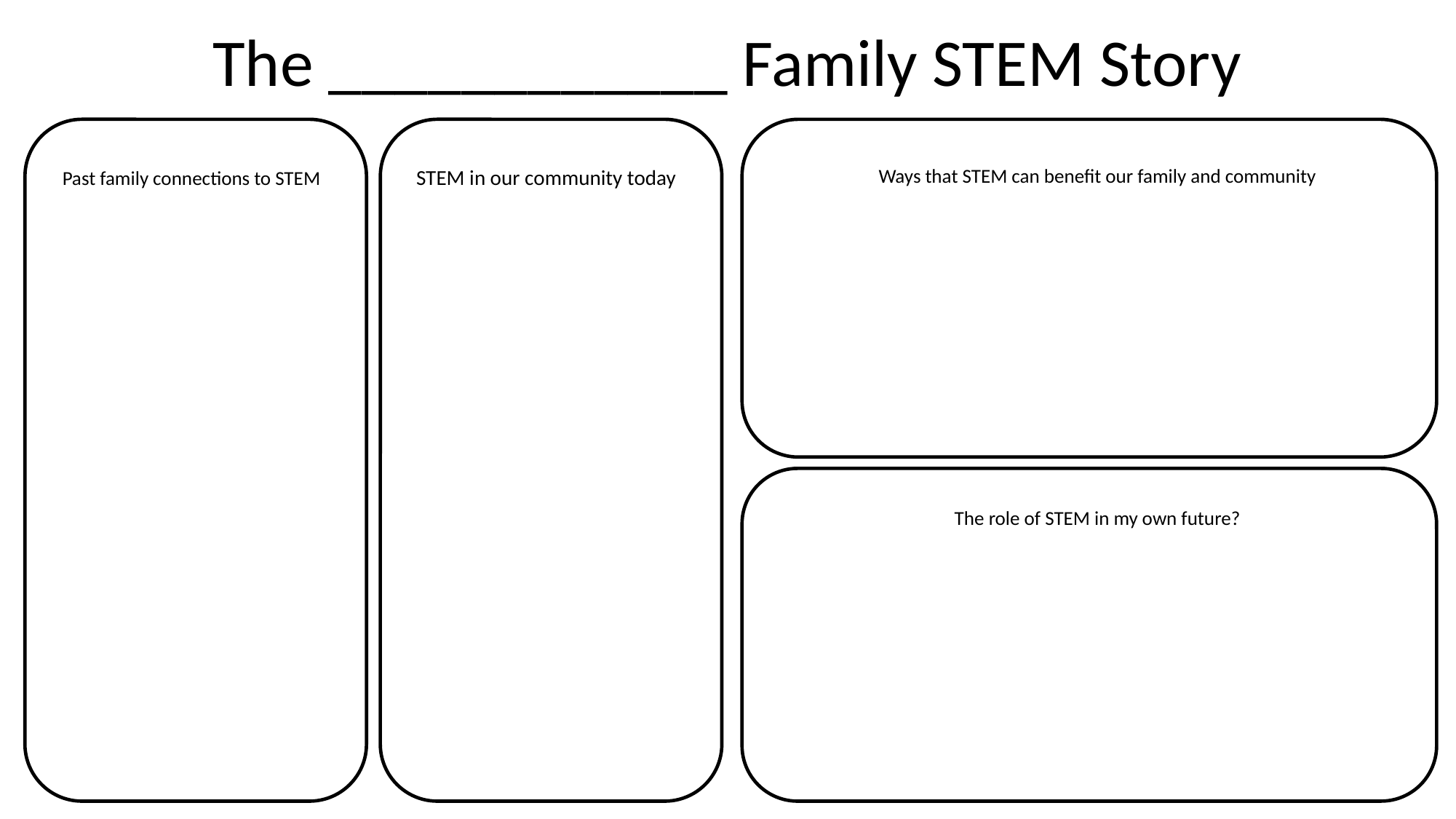

# The ____________ Family STEM Story

Ways that STEM can benefit our family and community
STEM in our community today
Past family connections to STEM

The role of STEM in my own future?